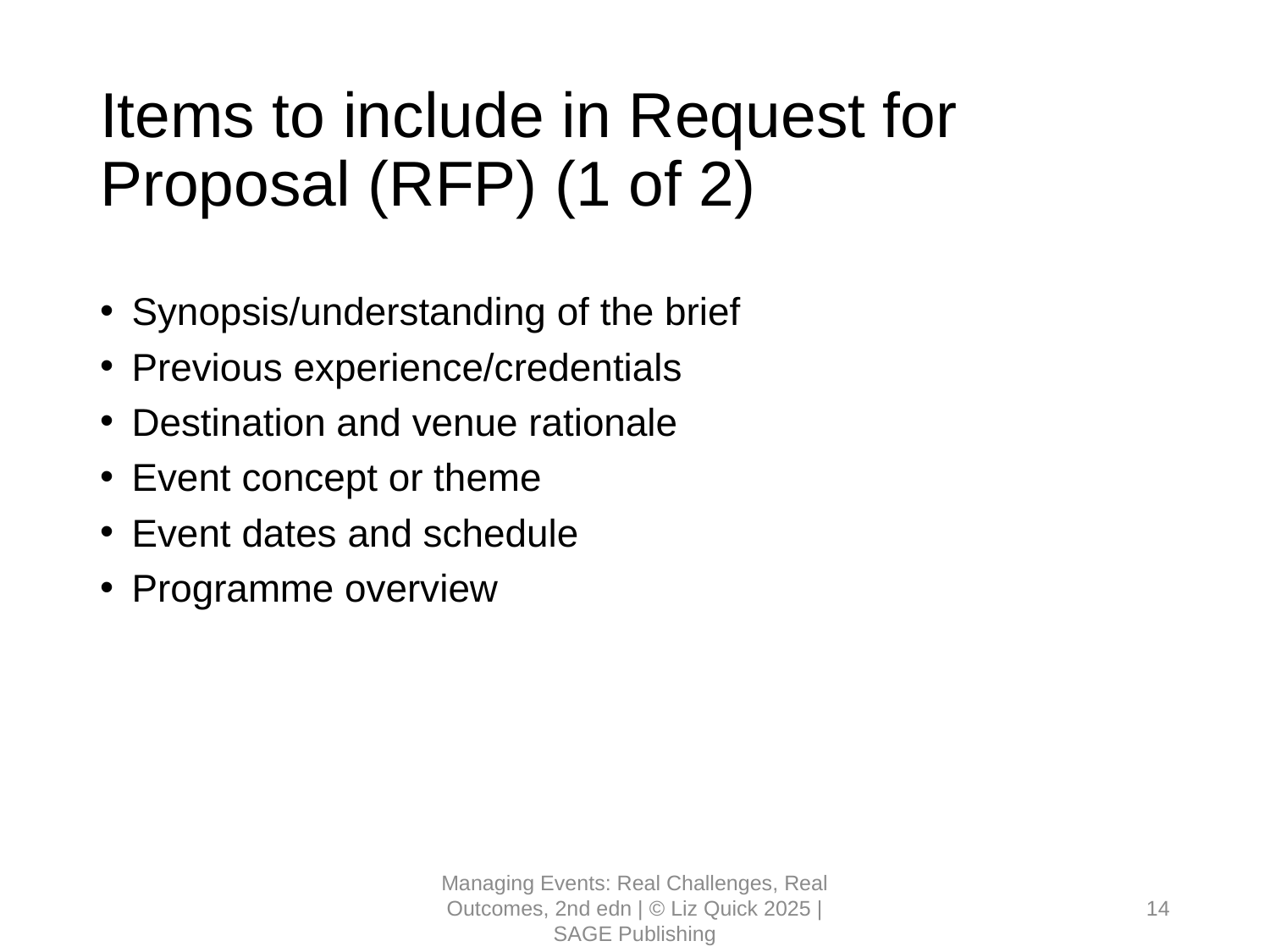

# Items to include in Request for Proposal (RFP) (1 of 2)
Synopsis/understanding of the brief
Previous experience/credentials
Destination and venue rationale
Event concept or theme
Event dates and schedule
Programme overview
Managing Events: Real Challenges, Real Outcomes, 2nd edn | © Liz Quick 2025 | SAGE Publishing
14